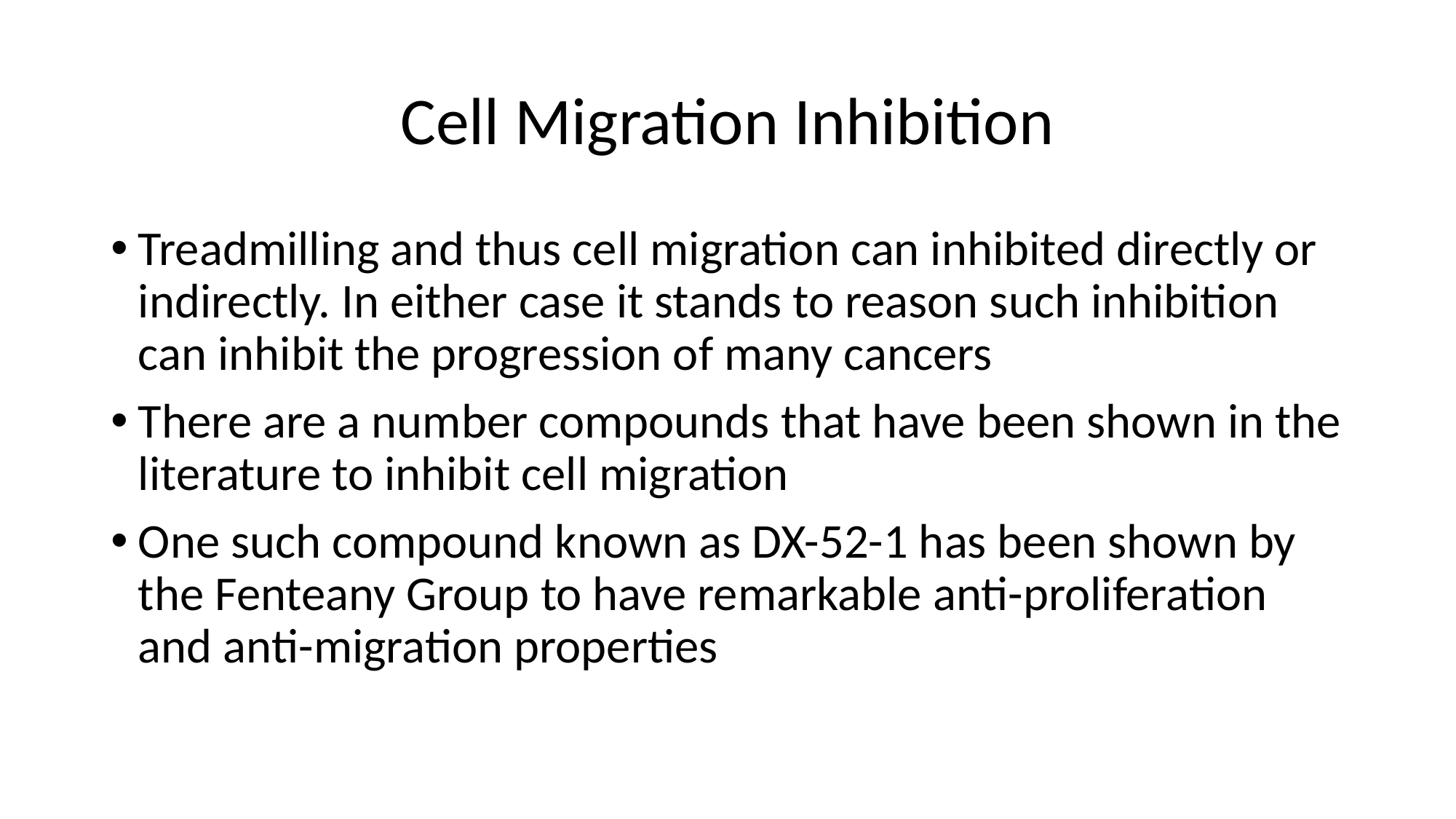

# Cell Migration Inhibition
Treadmilling and thus cell migration can inhibited directly or indirectly. In either case it stands to reason such inhibition can inhibit the progression of many cancers
There are a number compounds that have been shown in the literature to inhibit cell migration
One such compound known as DX-52-1 has been shown by the Fenteany Group to have remarkable anti-proliferation and anti-migration properties